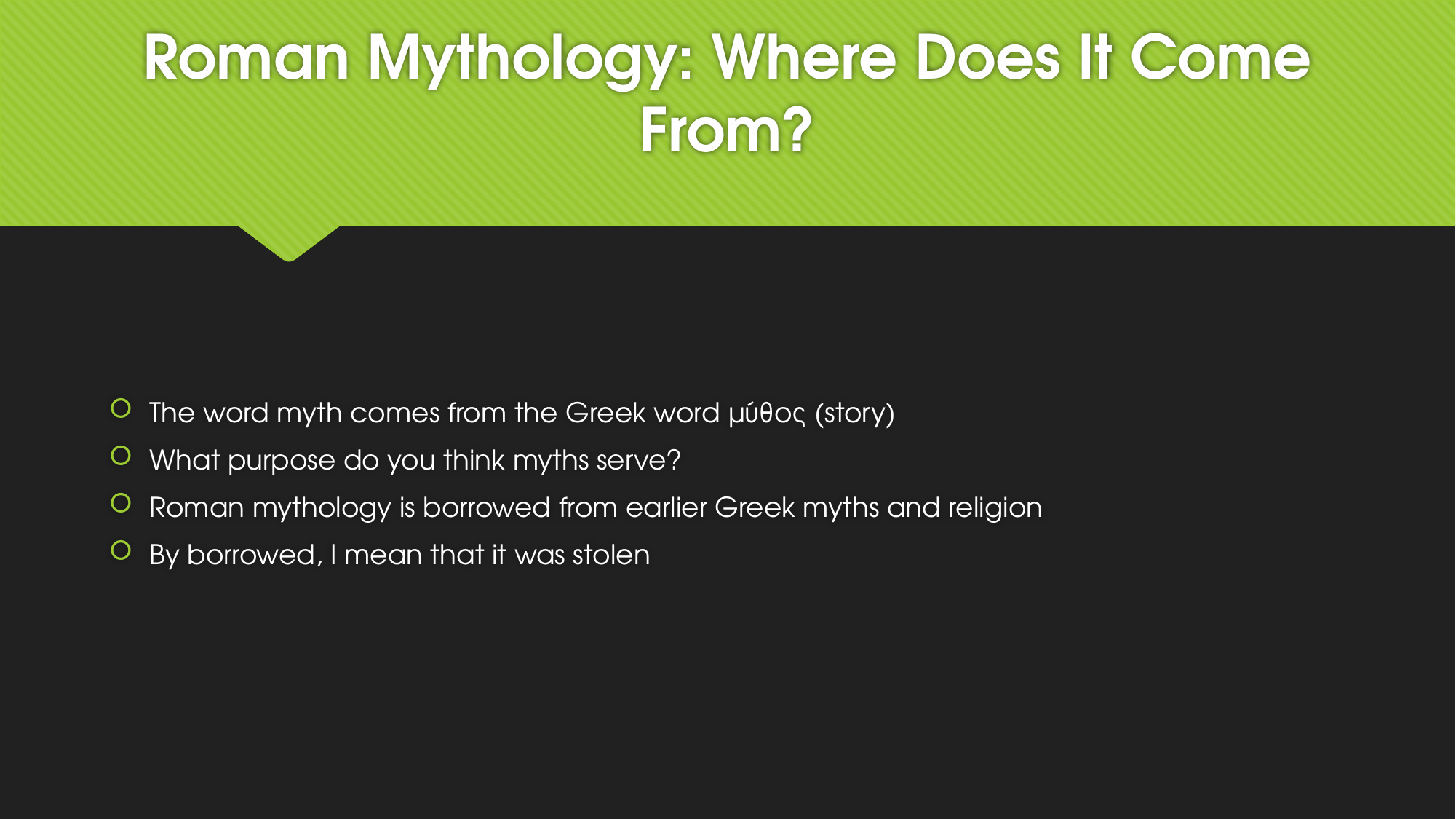

# Roman Mythology: Where Does It Come From?
The word myth comes from the Greek word μύθος (story)
What purpose do you think myths serve?
Roman mythology is borrowed from earlier Greek myths and religion
By borrowed, I mean that it was stolen